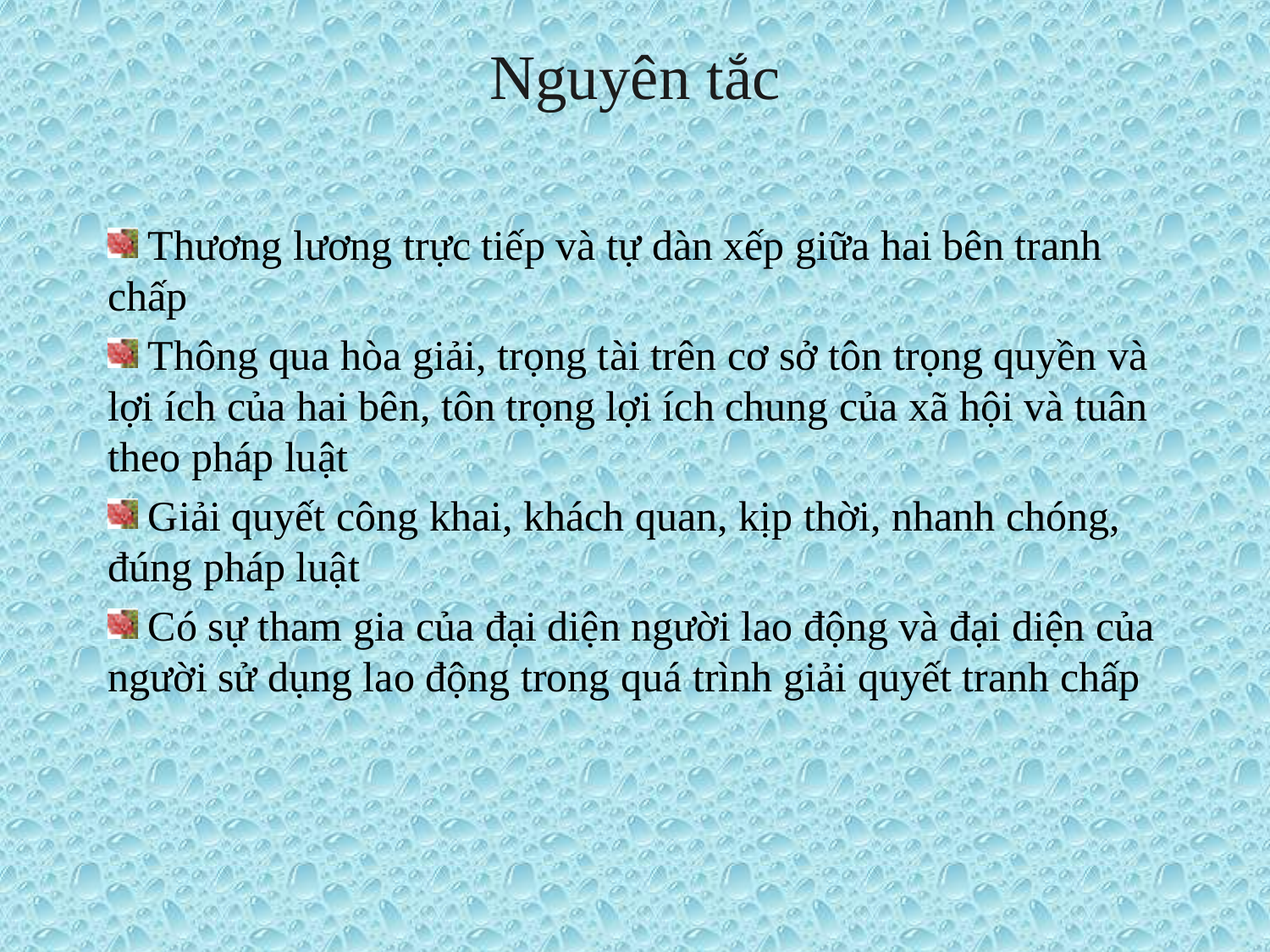

# Nguyên tắc
 Thương lương trực tiếp và tự dàn xếp giữa hai bên tranh chấp
 Thông qua hòa giải, trọng tài trên cơ sở tôn trọng quyền và lợi ích của hai bên, tôn trọng lợi ích chung của xã hội và tuân theo pháp luật
 Giải quyết công khai, khách quan, kịp thời, nhanh chóng, đúng pháp luật
 Có sự tham gia của đại diện người lao động và đại diện của người sử dụng lao động trong quá trình giải quyết tranh chấp